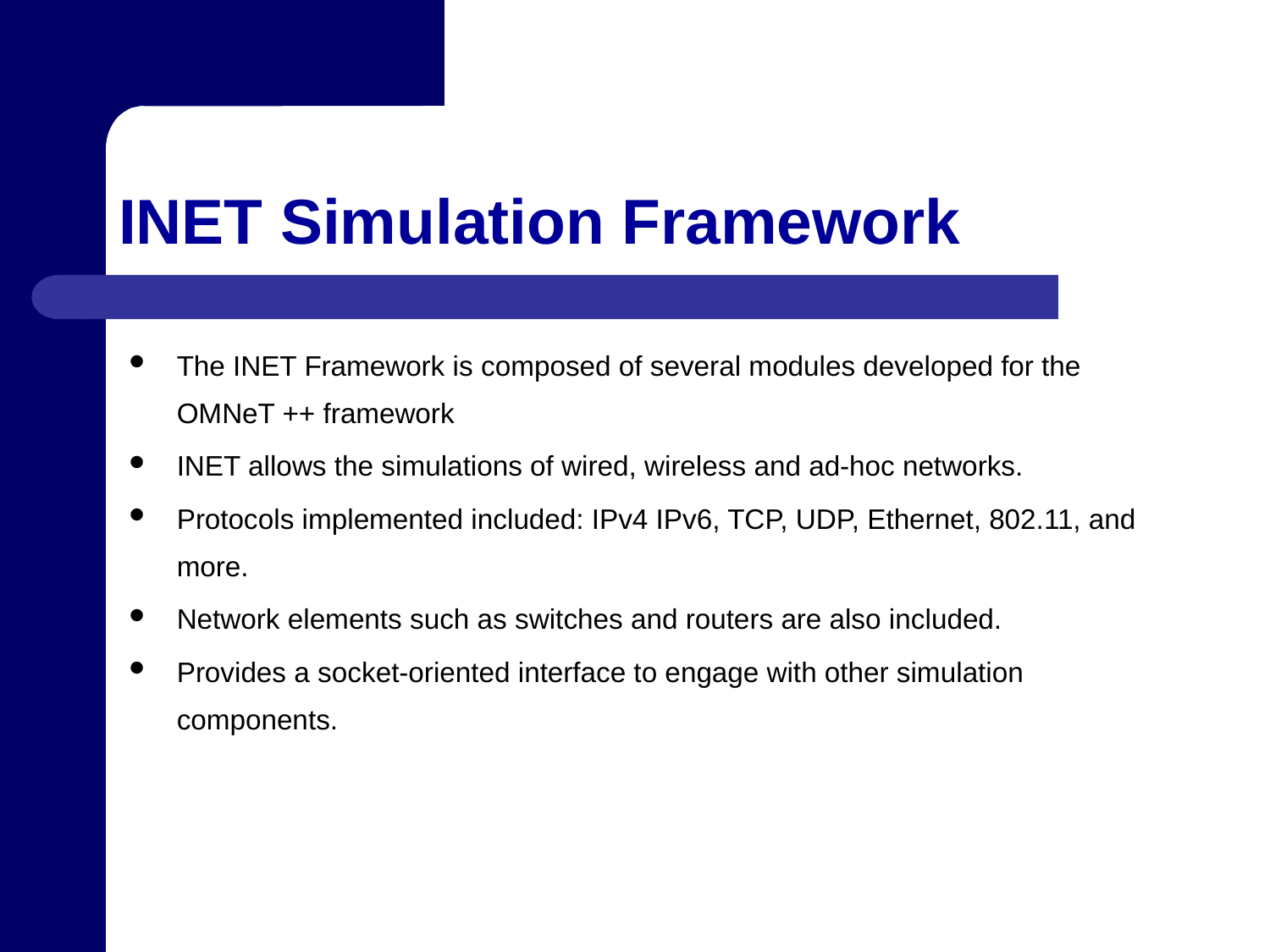

# INET Simulation Framework
The INET Framework is composed of several modules developed for the OMNeT ++ framework
INET allows the simulations of wired, wireless and ad-hoc networks.
Protocols implemented included: IPv4 IPv6, TCP, UDP, Ethernet, 802.11, and more.
Network elements such as switches and routers are also included.
Provides a socket-oriented interface to engage with other simulation components.